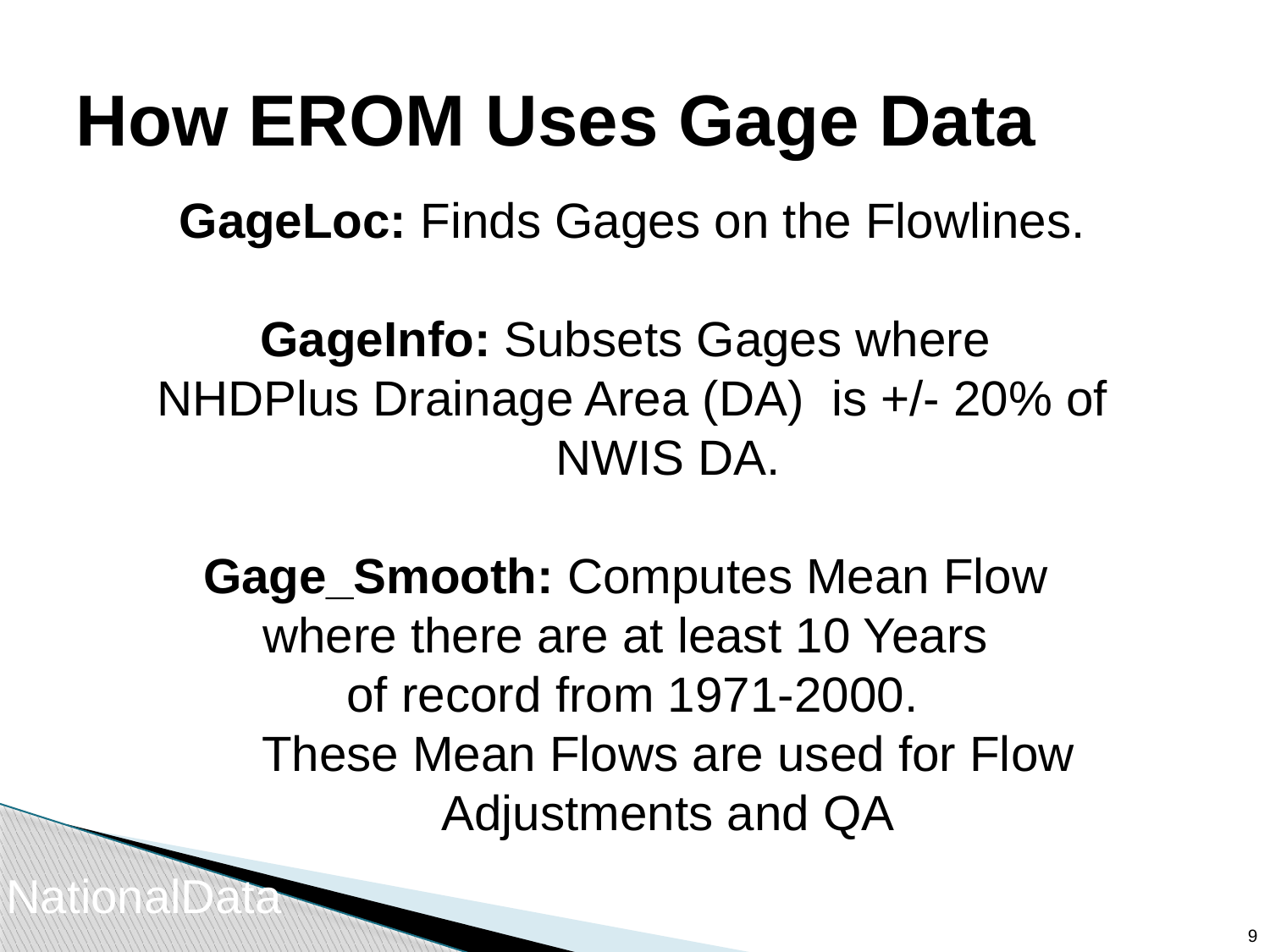

# How EROM Uses Gage Data
GageLoc: Finds Gages on the Flowlines.

GageInfo: Subsets Gages where
NHDPlus Drainage Area (DA)  is +/- 20% of NWIS DA.

Gage_Smooth: Computes Mean Flow
where there are at least 10 Years
of record from 1971-2000.
	These Mean Flows are used for Flow Adjustments and QA

NationalData
9
9